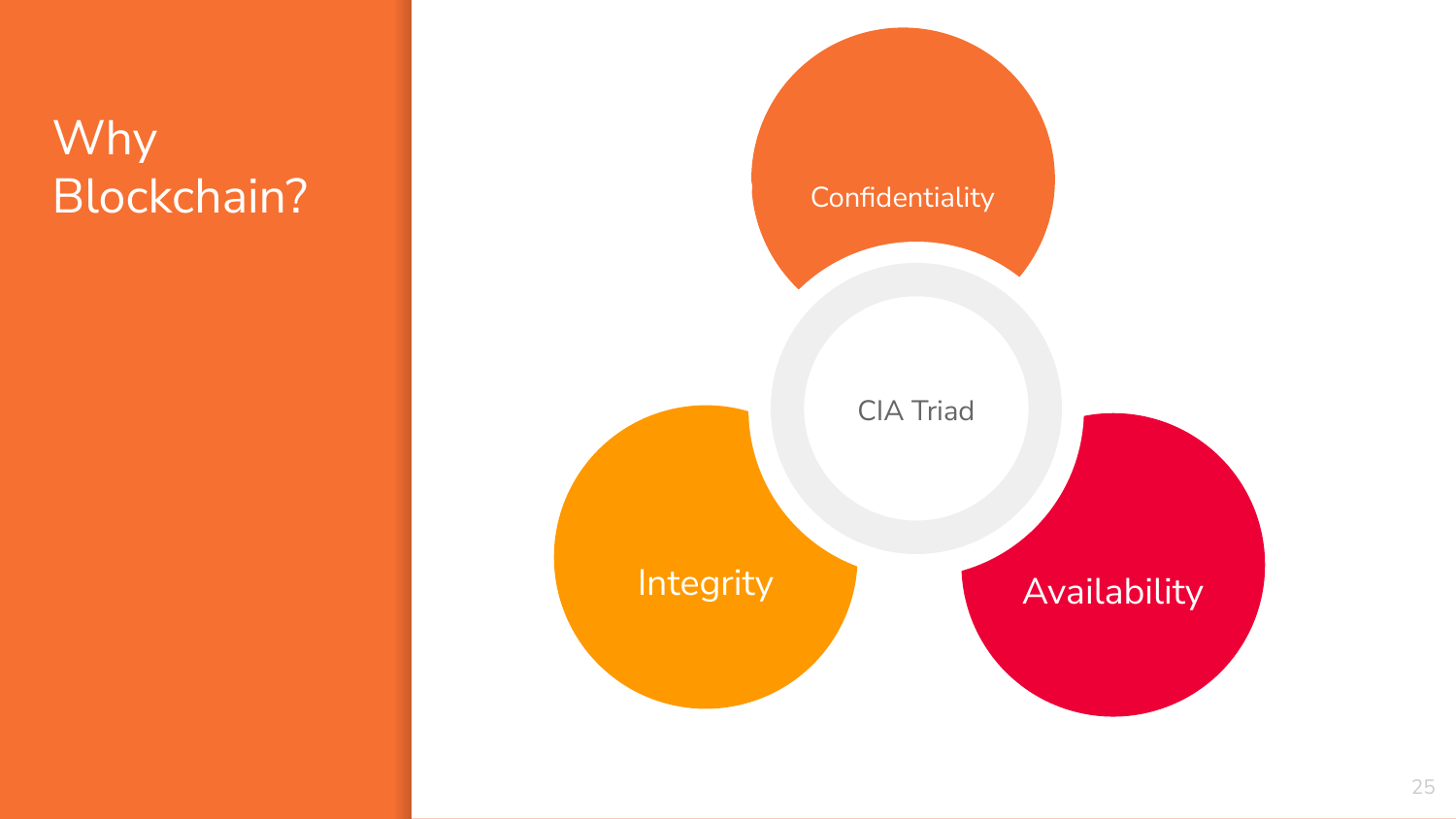

Confidentiality
# Why
Blockchain?

CIA Triad

Integrity

Availability
25